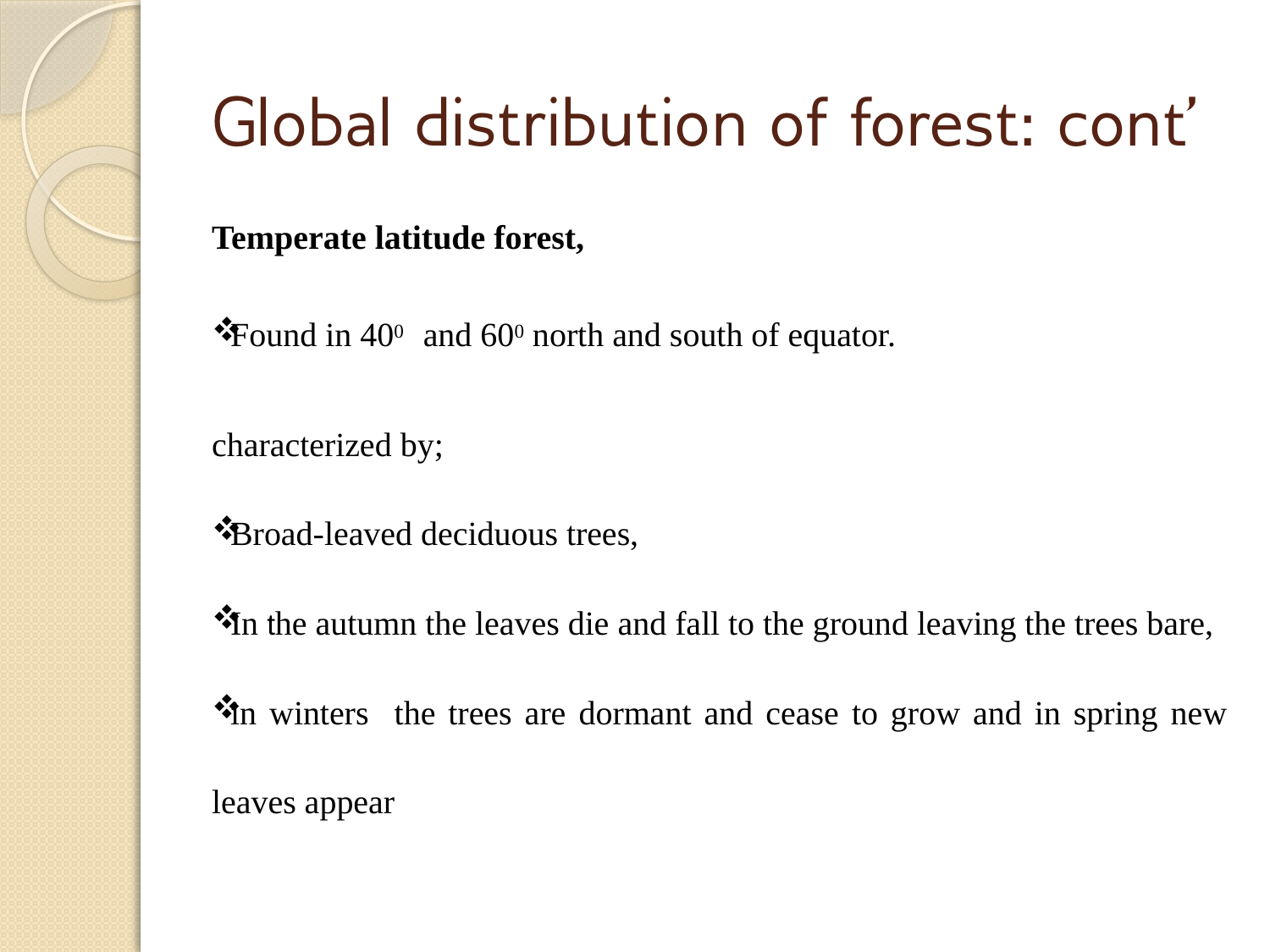

# Global distribution of forest: cont’
Temperate latitude forest,

Found in 400    and 600 north and south of equator.

characterized by;
Broad-leaved deciduous trees,
In the autumn the leaves die and fall to the ground leaving the trees bare,
in winters  the trees are dormant and cease to grow and in spring new leaves appear